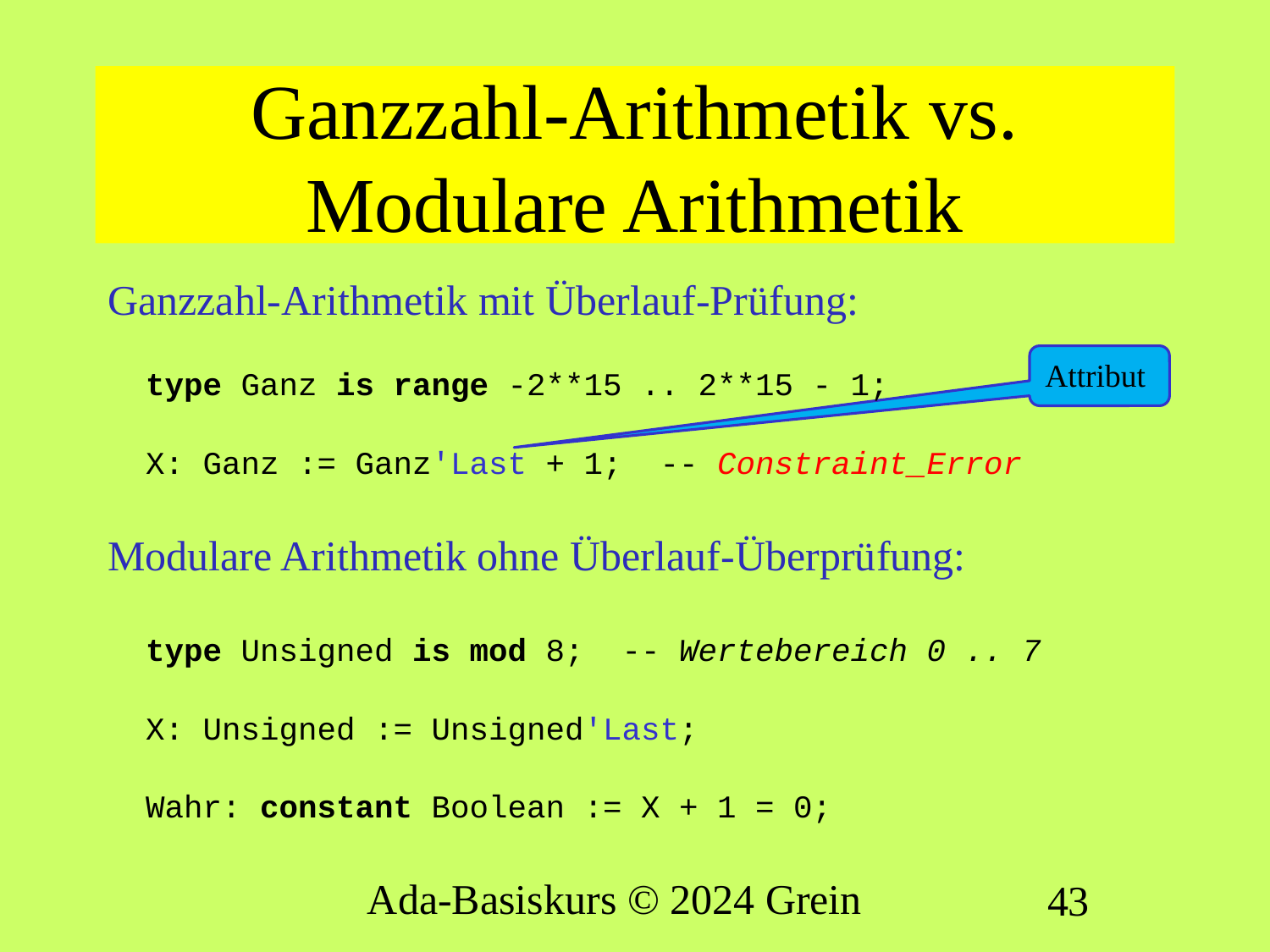

# Ganzzahl-Arithmetik vs. Modulare Arithmetik
Ganzzahl-Arithmetik mit Überlauf-Prüfung:

  type Ganz is range -2**15 .. 2**15 - 1;

  X: Ganz := Ganz'Last + 1;  -- Constraint_Error

Modulare Arithmetik ohne Überlauf-Überprüfung:

  type Unsigned is mod 8;  -- Wertebereich 0 .. 7

  X: Unsigned := Unsigned'Last;

  Wahr: constant Boolean := X + 1 = 0;
Attribut
Ada-Basiskurs © 2024 Grein
43